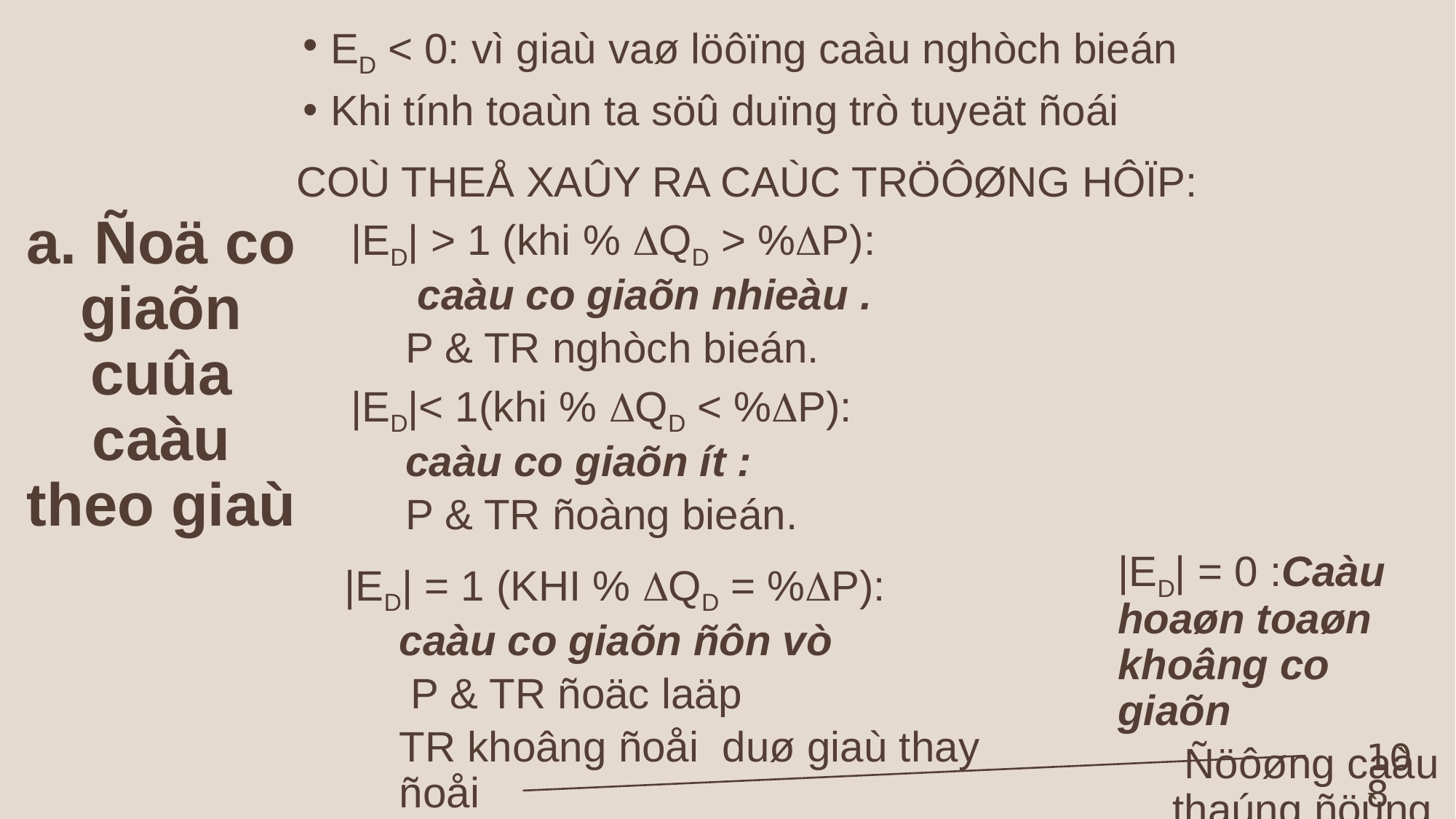

ED < 0: vì giaù vaø löôïng caàu nghòch bieán
Khi tính toaùn ta söû duïng trò tuyeät ñoái

# a. Ñoä co giaõn cuûa caàu theo giaù
Coù theå xaûy ra caùc tröôøng hôïp:
|ED| > 1 (khi % ΔQD > %ΔP):
 caàu co giaõn nhieàu .
P & TR nghòch bieán.
|ED|< 1(khi % ΔQD < %ΔP):
caàu co giaõn ít :
P & TR ñoàng bieán.

|ED| = 0 :Caàu hoaøn toaøn khoâng co giaõn
 Ñöôøng caàu thaúng ñöùng

|ED| = 1 (khi % ΔQD = %ΔP):
caàu co giaõn ñôn vò
 P & TR ñoäc laäp
TR khoâng ñoåi  duø giaù thay ñoåi

108